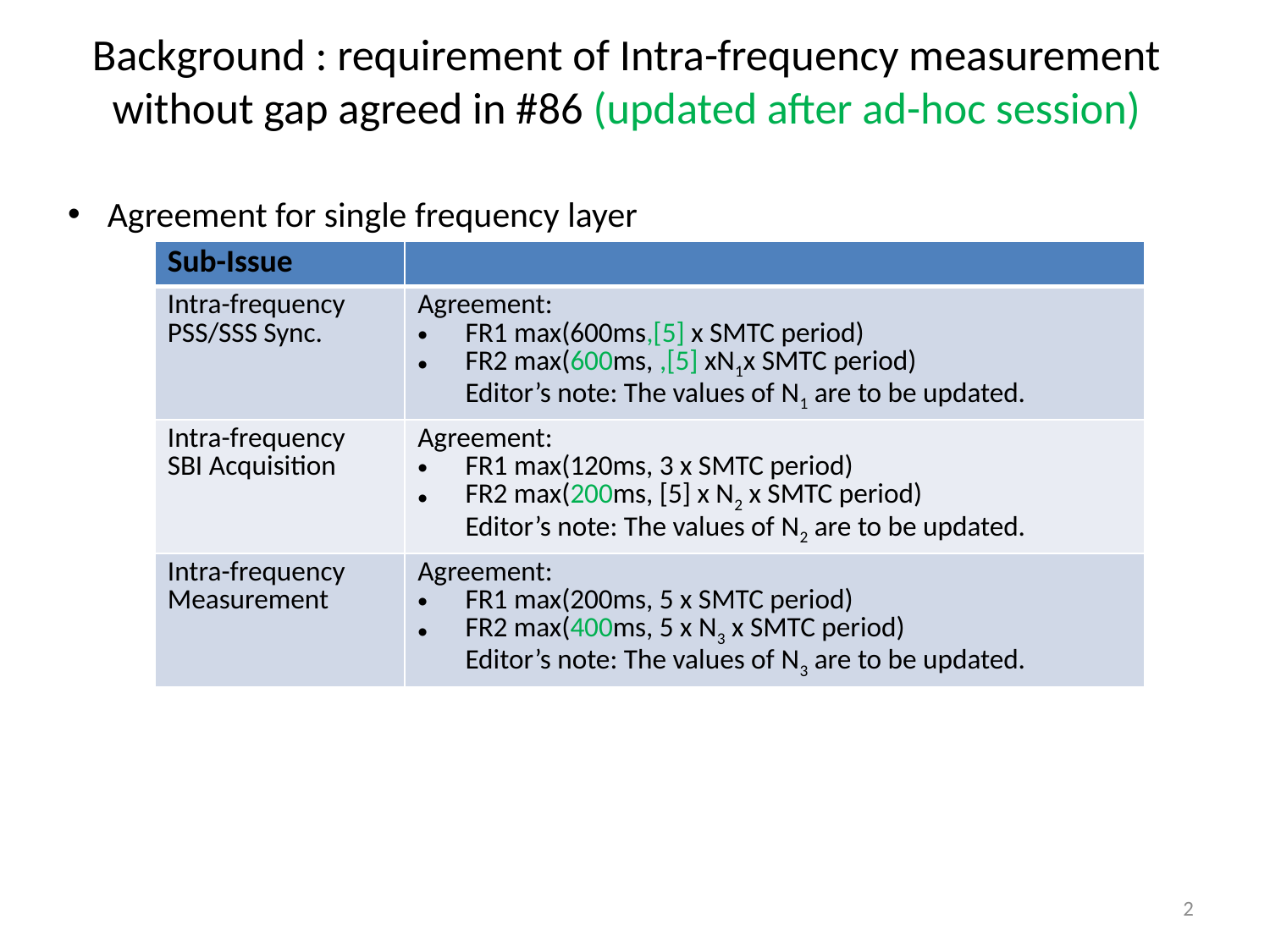

# Background : requirement of Intra-frequency measurement without gap agreed in #86 (updated after ad-hoc session)
Agreement for single frequency layer
| Sub-Issue |  |
| --- | --- |
| Intra-frequency PSS/SSS Sync. | Agreement: FR1 max(600ms,[5] x SMTC period) FR2 max(600ms, ,[5] xN1x SMTC period) Editor’s note: The values of N1 are to be updated. |
| Intra-frequency SBI Acquisition | Agreement: FR1 max(120ms, 3 x SMTC period) FR2 max(200ms, [5] x N2 x SMTC period) Editor’s note: The values of N2 are to be updated. |
| Intra-frequency Measurement | Agreement: FR1 max(200ms, 5 x SMTC period) FR2 max(400ms, 5 x N3 x SMTC period) Editor’s note: The values of N3 are to be updated. |
2